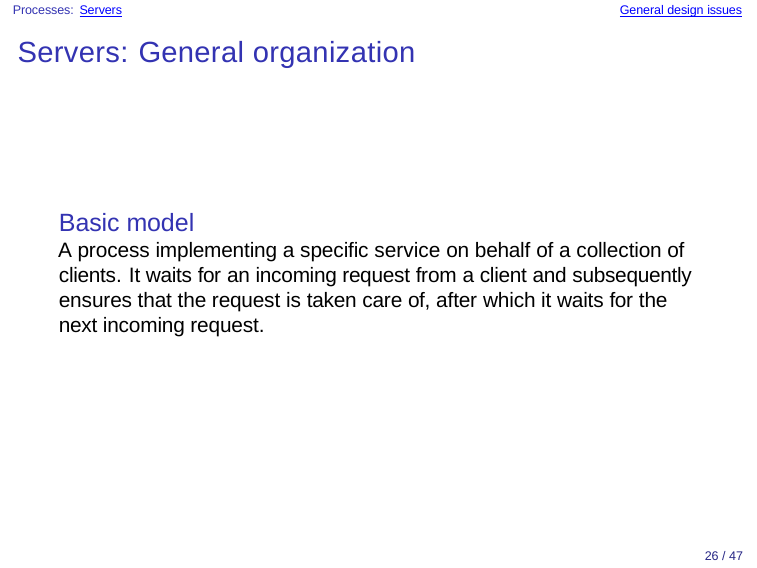

Processes: Servers
General design issues
Servers: General organization
Basic model
A process implementing a specific service on behalf of a collection of  clients. It waits for an incoming request from a client and subsequently  ensures that the request is taken care of, after which it waits for the  next incoming request.
26 / 47